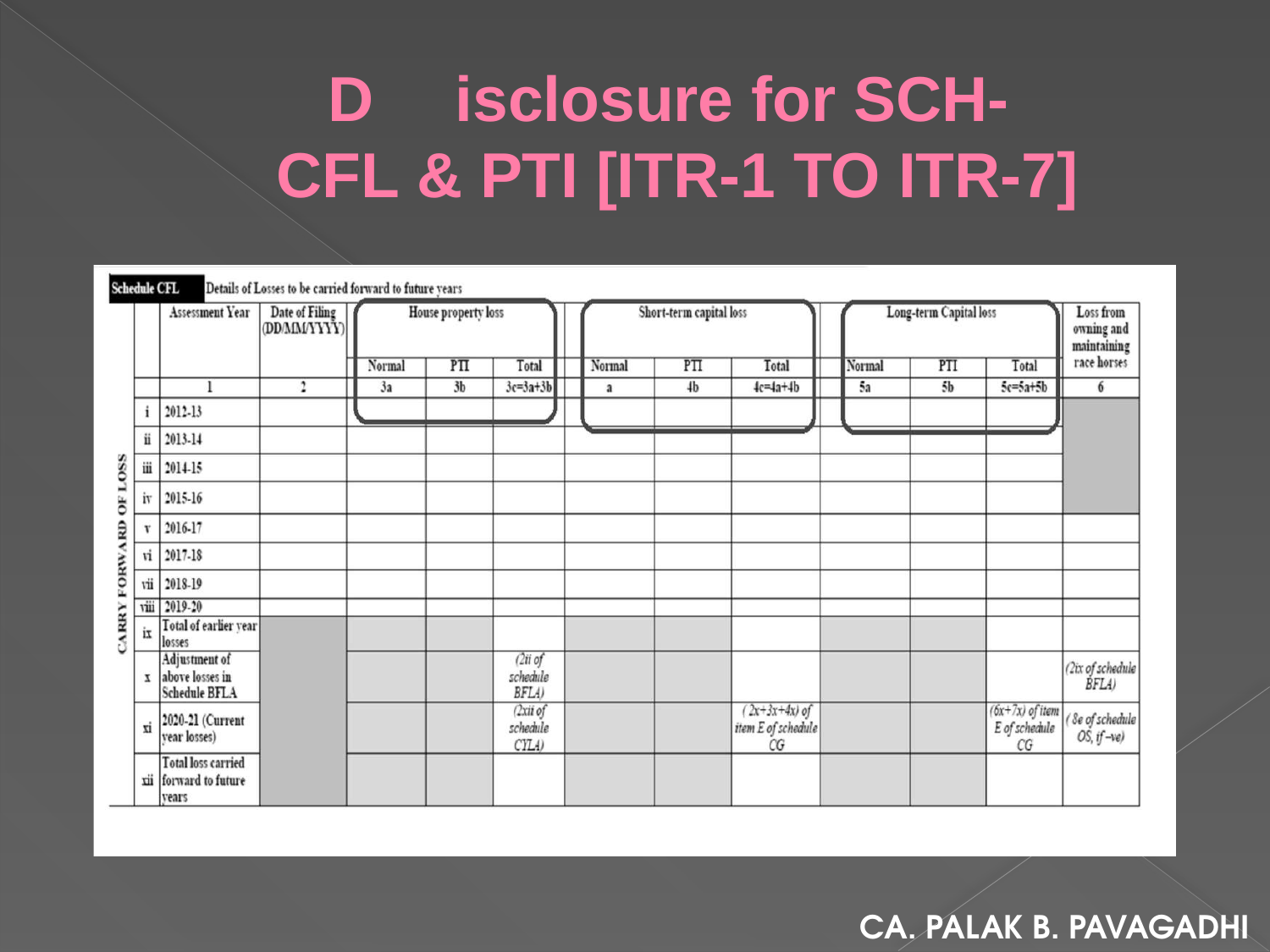

# D	isclosure for SCH-
 CFL & PTI [ITR-1 TO ITR-7]

CA. PALAK B. PAVAGADHI